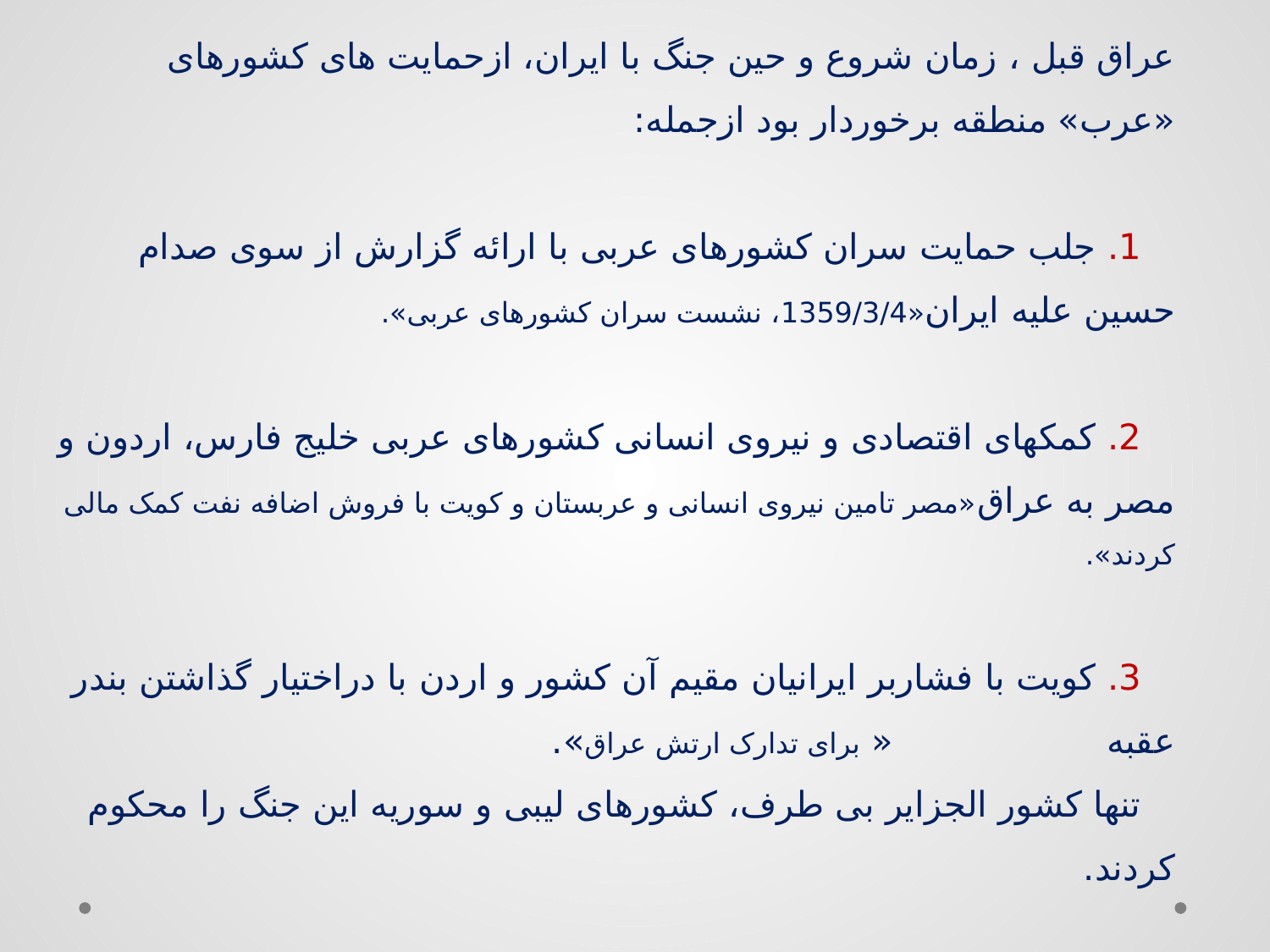

# کشورهای منطقه عراق قبل ، زمان شروع و حین جنگ با ایران، ازحمایت های کشورهای «عرب» منطقه برخوردار بود ازجمله: 1. جلب حمایت سران کشورهای عربی با ارائه گزارش از سوی صدام حسین علیه ایران«1359/3/4، نشست سران کشورهای عربی». 2. کمکهای اقتصادی و نیروی انسانی کشورهای عربی خلیج فارس، اردون و مصر به عراق«مصر تامین نیروی انسانی و عربستان و کویت با فروش اضافه نفت کمک مالی کردند». 3. کویت با فشاربر ایرانیان مقیم آن کشور و اردن با دراختیار گذاشتن بندر عقبه                   « برای تدارک ارتش عراق». تنها کشور الجزایر بی طرف، کشورهای لیبی و سوریه این جنگ را محکوم کردند.